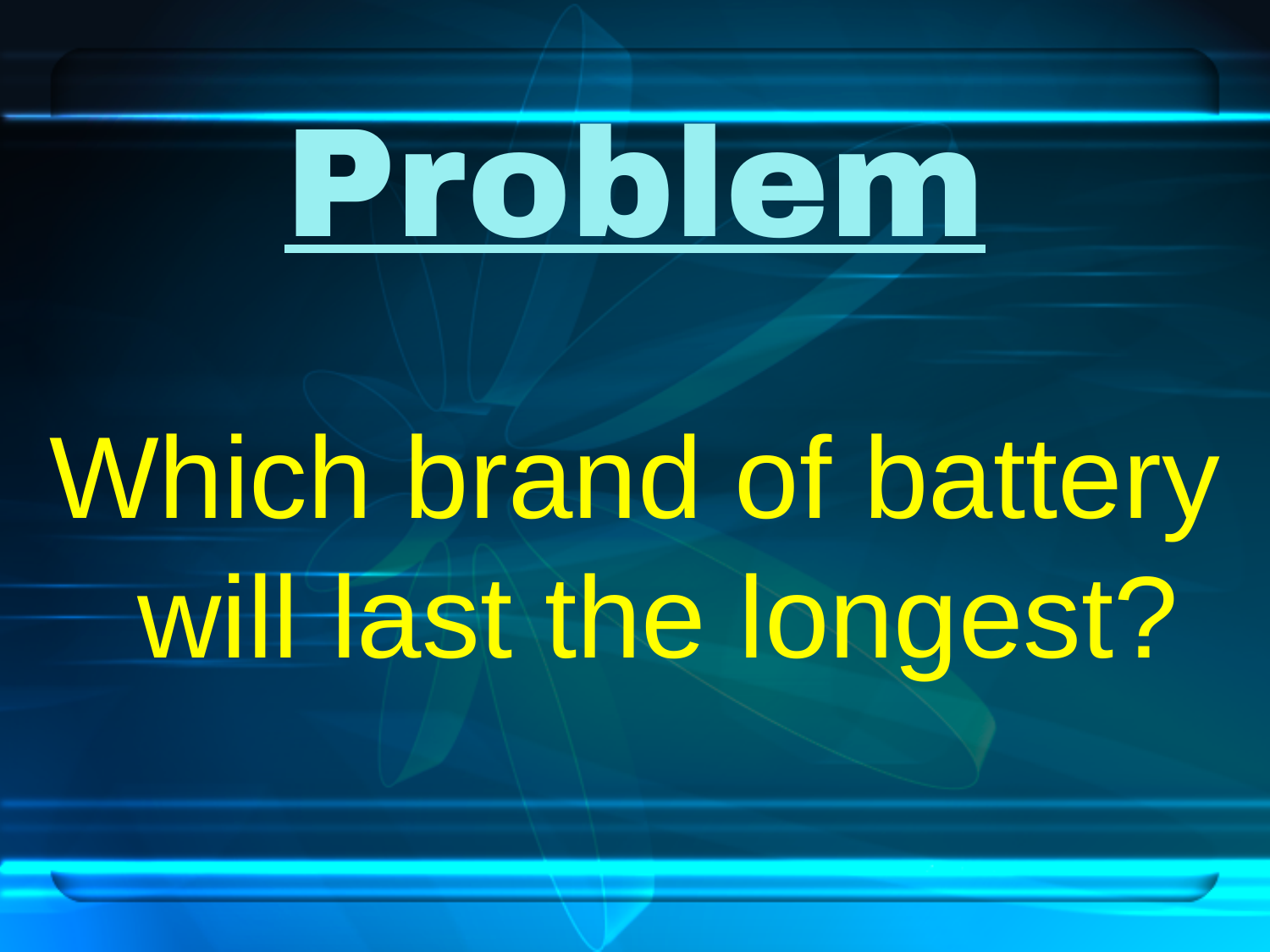

# Problem

Which brand of battery will last the longest?